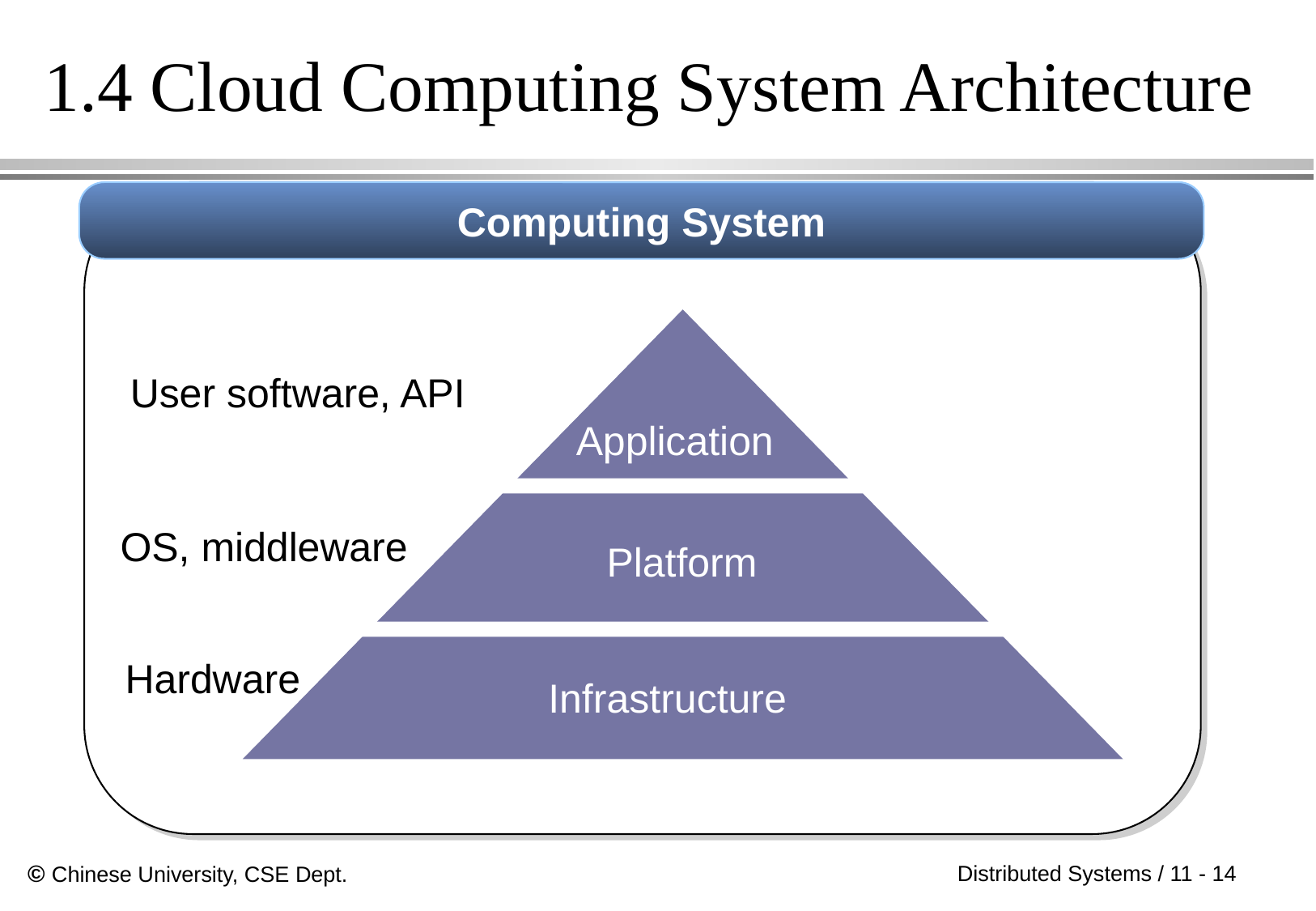

# 1.4 Cloud Computing System Architecture
Computing System

User software, API
Application

OS, middleware
Platform

Hardware
Infrastructure